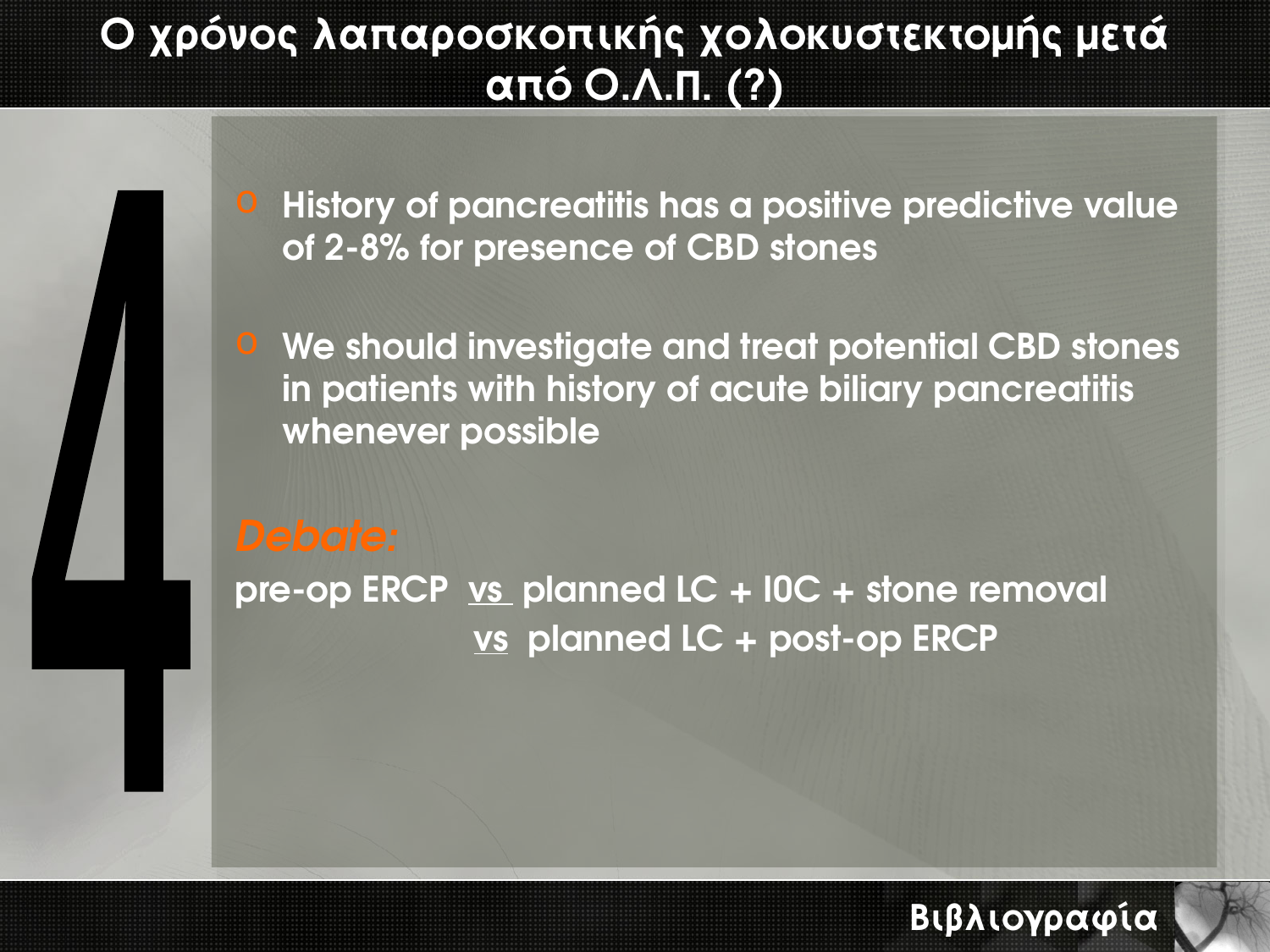

# Ο χρόνος λαπαροσκοπικής χολοκυστεκτομής μετά από Ο.Λ.Π. (?)

History of pancreatitis has a positive predictive value of 2-8% for presence of CBD stones

We should investigate and treat potential CBD stones in patients with history of acute biliary pancreatitis whenever possible

Debate:
pre-op ERCP  vs  planned LC + I0C + stone removal
                        vs  planned LC + post-op ERCP
4
Βιβλιογραφία